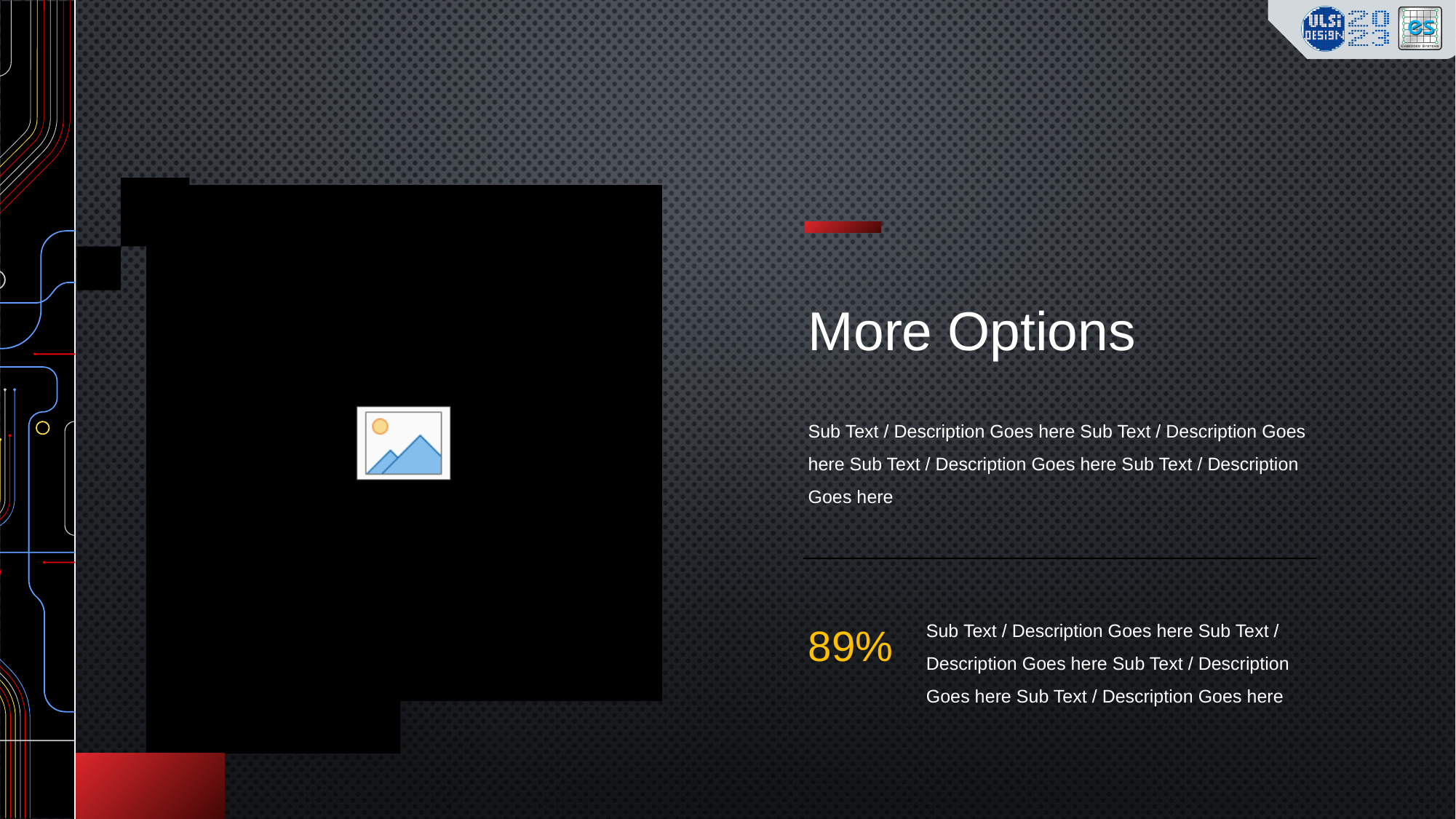

More Options
Sub Text / Description Goes here Sub Text / Description Goes here Sub Text / Description Goes here Sub Text / Description Goes here

Sub Text / Description Goes here Sub Text / Description Goes here Sub Text / Description Goes here Sub Text / Description Goes here
89%